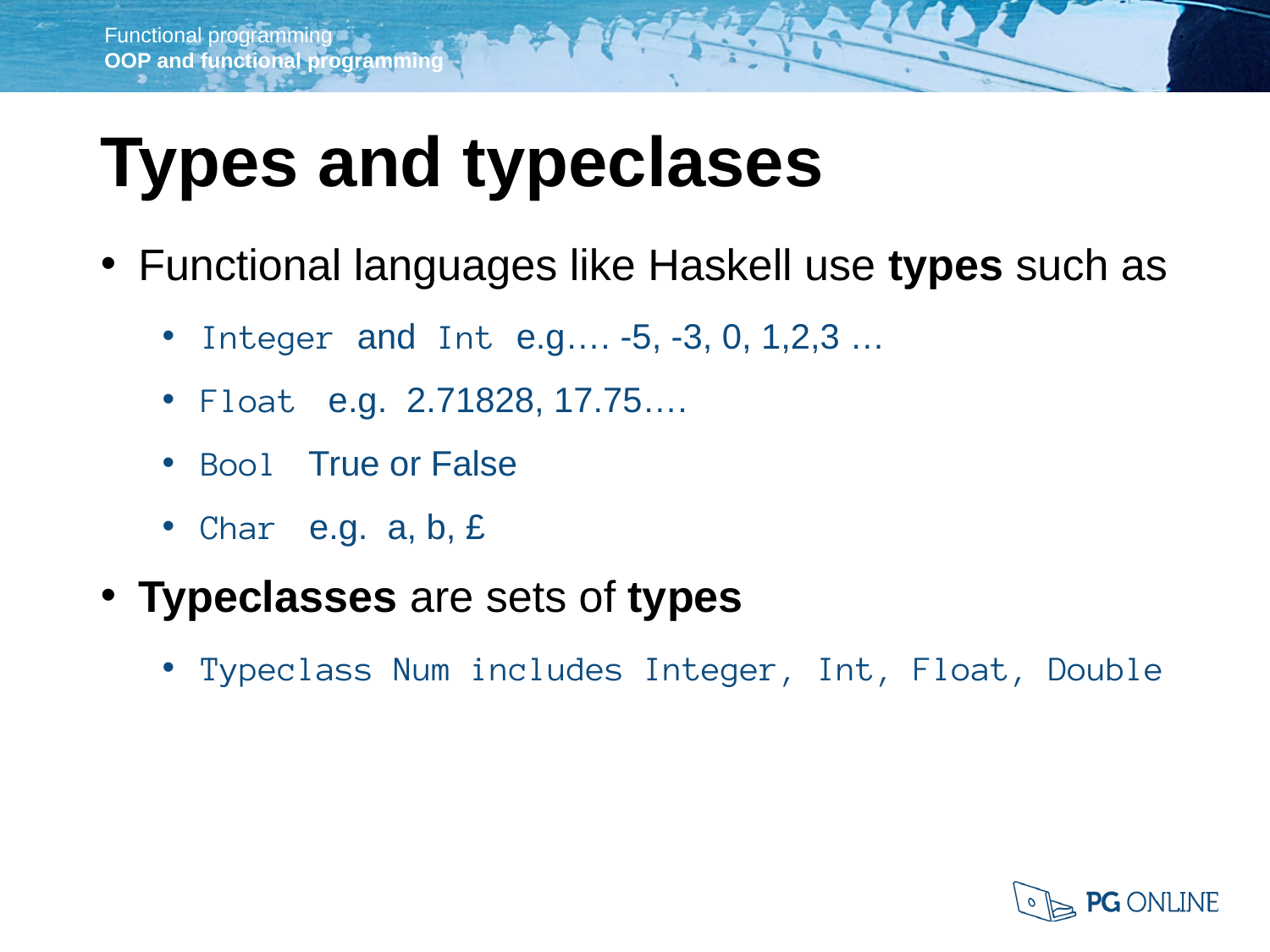

Types and typeclases
Functional languages like Haskell use types such as
Integer and Int e.g…. -5, -3, 0, 1,2,3 …
Float  e.g.  2.71828, 17.75….
Bool  True or False
Char  e.g.  a, b, £
Typeclasses are sets of types
Typeclass Num includes Integer, Int, Float, Double